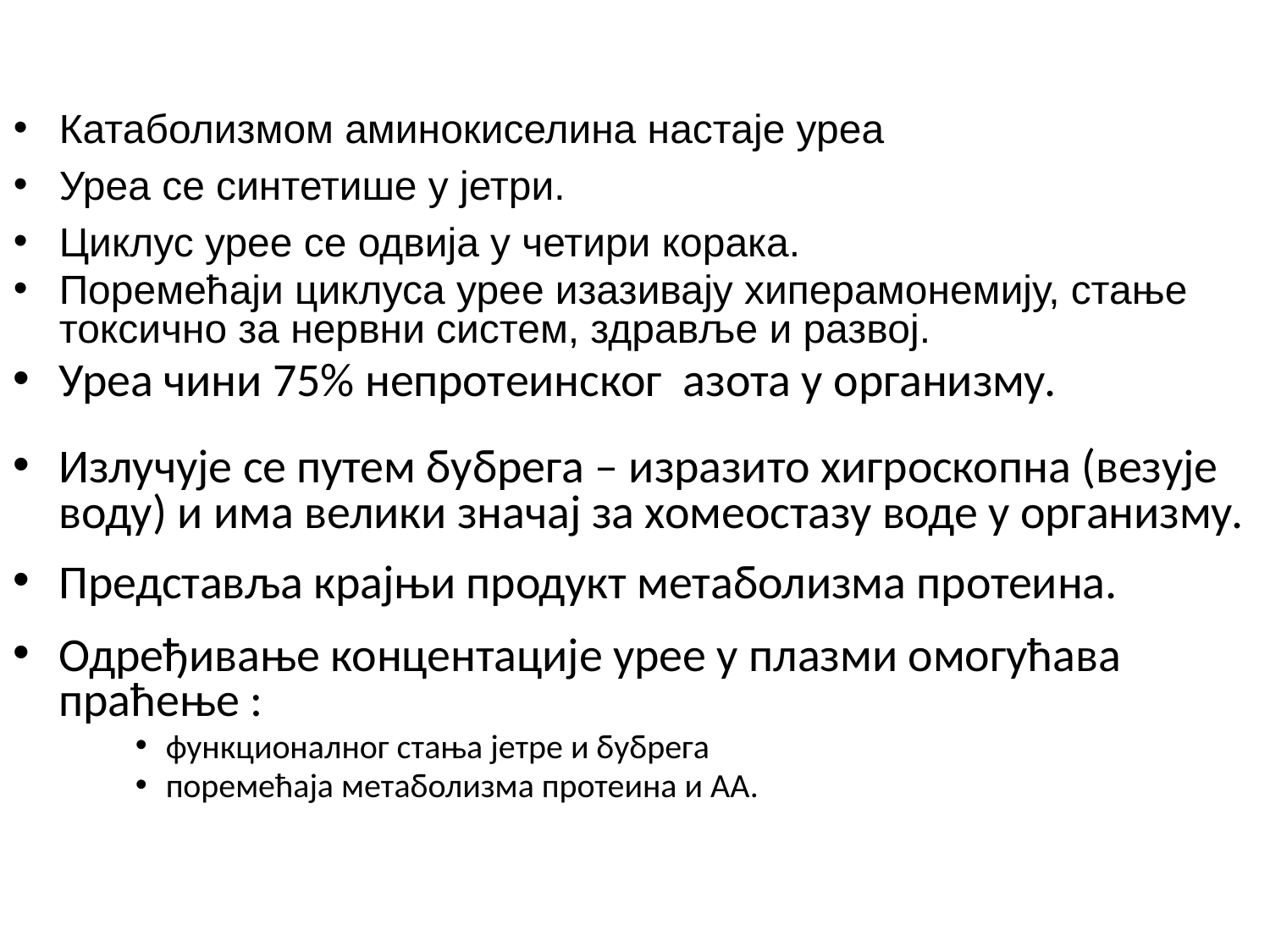

Катаболизмом аминокиселина настаје уреа
Уреа се синтетише у јетри.
Циклус урее се одвија у четири корака.
Поремећаји циклуса урее изазивају хиперамонемију, стање токсично за нервни систем, здравље и развој.
Уреа чини 75% непротеинског  азота у организму.

Излучује се путем бубрега – изразито хигроскопна (везује воду) и има велики значај за хомеостазу воде у организму.

Представља крајњи продукт метаболизма протеина.

Одређивање концентације урее у плазми омогућава праћење :
функционалног стања јетре и бубрега
поремећаја метаболизма протеина и АА.